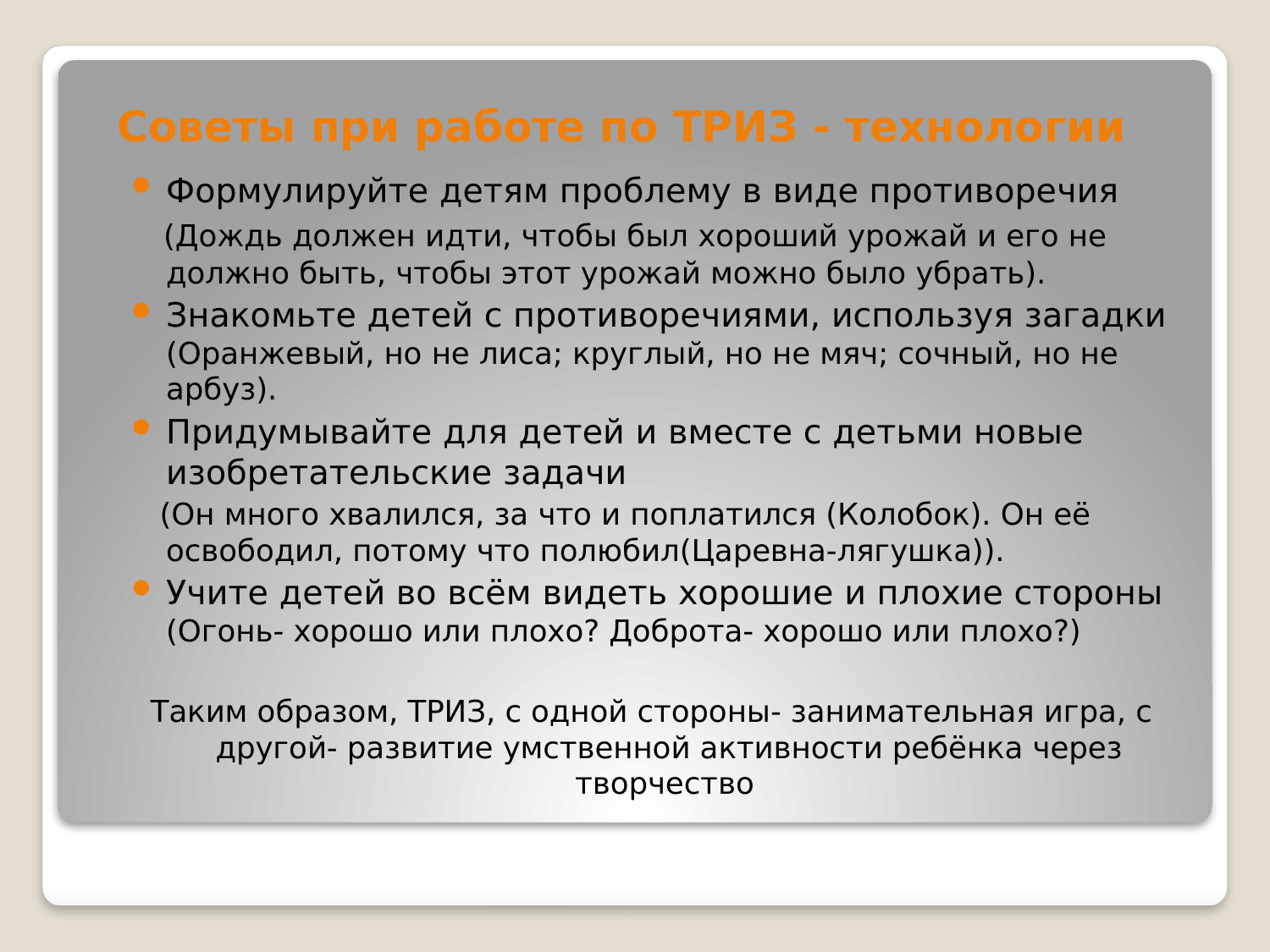

# Советы при работе по ТРИЗ - технологии
Формулируйте детям проблему в виде противоречия
   (Дождь должен идти, чтобы был хороший урожай и его не должно быть, чтобы этот урожай можно было убрать).
Знакомьте детей с противоречиями, используя загадки (Оранжевый, но не лиса; круглый, но не мяч; сочный, но не арбуз).
Придумывайте для детей и вместе с детьми новые изобретательские задачи
   (Он много хвалился, за что и поплатился (Колобок). Он её освободил, потому что полюбил(Царевна-лягушка)).
Учите детей во всём видеть хорошие и плохие стороны (Огонь- хорошо или плохо? Доброта- хорошо или плохо?)

Таким образом, ТРИЗ, с одной стороны- занимательная игра, с другой- развитие умственной активности ребёнка через творчество